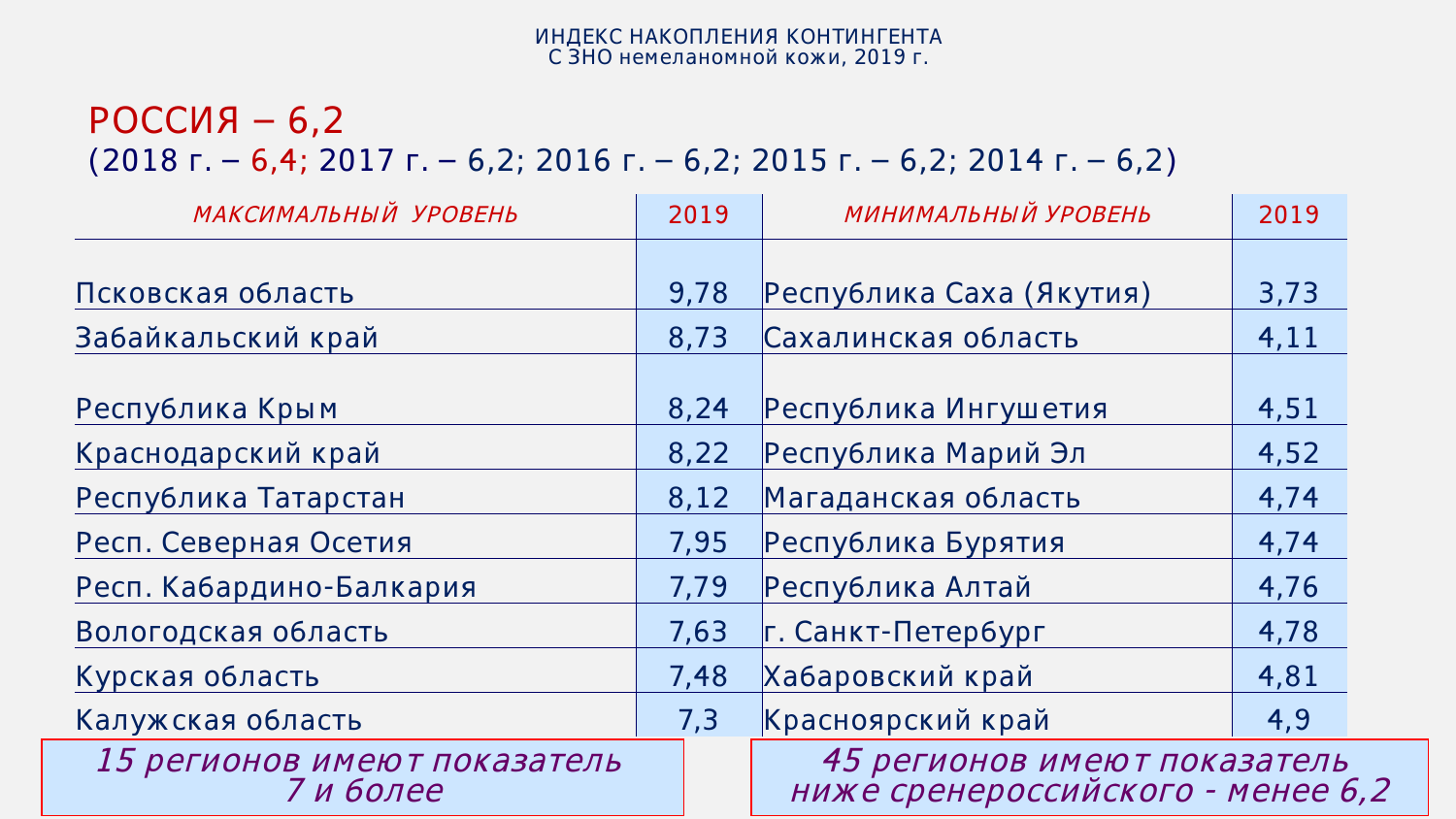

ИНДЕКС НАКОПЛЕНИЯ КОНТИНГЕНТА
С ЗНО немеланомной кожи, 2019 г.
РОССИЯ – 6,2
(2018 г. – 6,4; 2017 г. – 6,2; 2016 г. – 6,2; 2015 г. – 6,2; 2014 г. – 6,2)
| МАКСИМАЛЬНЫЙ УРОВЕНЬ | 2019 | МИНИМАЛЬНЫЙ УРОВЕНЬ | 2019 |
| --- | --- | --- | --- |
| Псковская область | 9,78 | Республика Саха (Якутия) | 3,73 |
| Забайкальский край | 8,73 | Сахалинская область | 4,11 |
| Республика Крым | 8,24 | Республика Ингушетия | 4,51 |
| Краснодарский край | 8,22 | Республика Марий Эл | 4,52 |
| Республика Татарстан | 8,12 | Магаданская область | 4,74 |
| Респ. Северная Осетия | 7,95 | Республика Бурятия | 4,74 |
| Респ. Кабардино-Балкария | 7,79 | Республика Алтай | 4,76 |
| Вологодская область | 7,63 | г. Санкт-Петербург | 4,78 |
| Курская область | 7,48 | Хабаровский край | 4,81 |
| Калужская область | 7,3 | Красноярский край | 4,9 |
15 регионов имеют показатель
7 и более
45 регионов имеют показатель
ниже сренероссийского - менее 6,2